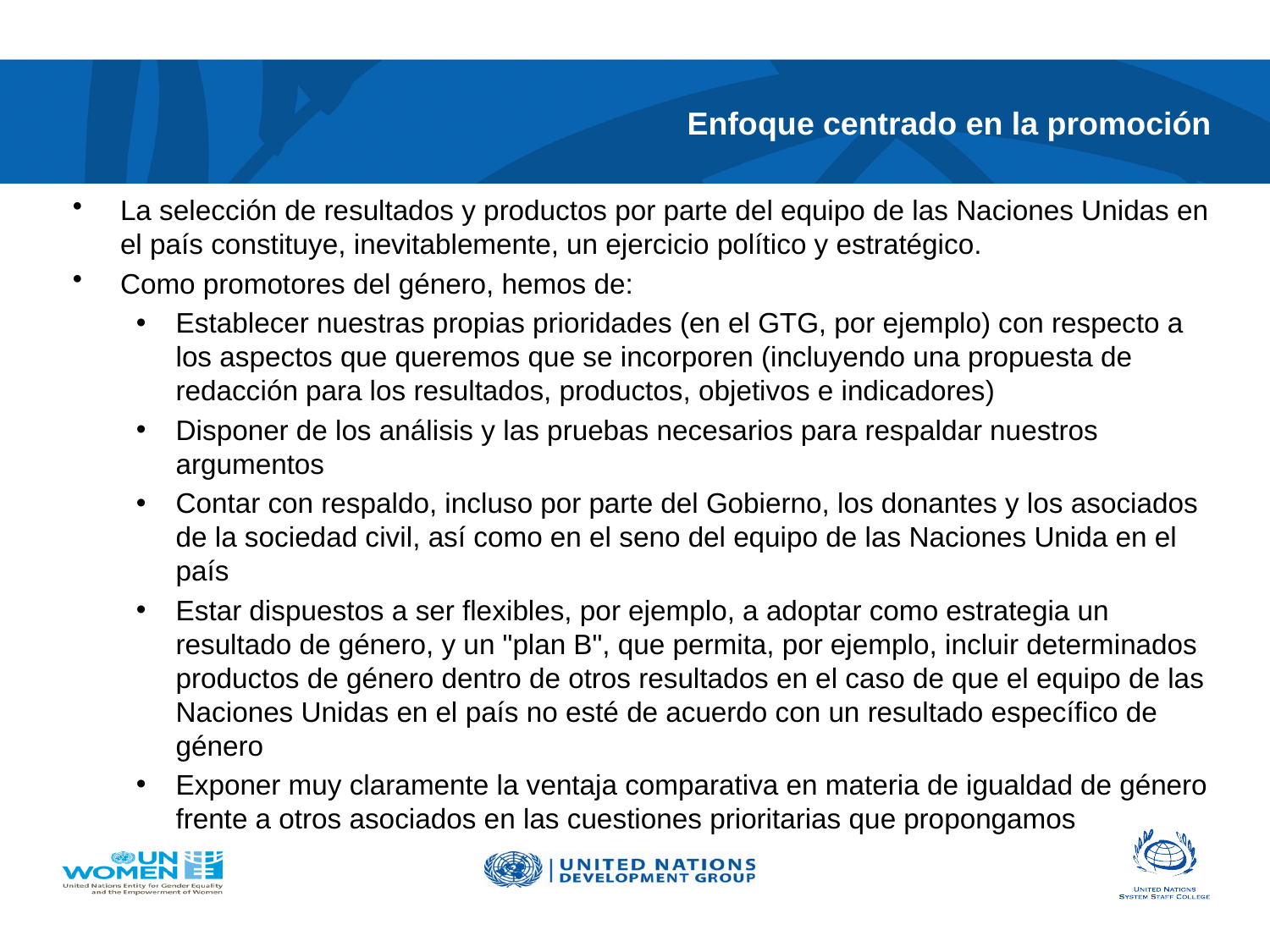

# Enfoque centrado en la promoción
La selección de resultados y productos por parte del equipo de las Naciones Unidas en el país constituye, inevitablemente, un ejercicio político y estratégico.
Como promotores del género, hemos de:
Establecer nuestras propias prioridades (en el GTG, por ejemplo) con respecto a los aspectos que queremos que se incorporen (incluyendo una propuesta de redacción para los resultados, productos, objetivos e indicadores)
Disponer de los análisis y las pruebas necesarios para respaldar nuestros argumentos
Contar con respaldo, incluso por parte del Gobierno, los donantes y los asociados de la sociedad civil, así como en el seno del equipo de las Naciones Unida en el país
Estar dispuestos a ser flexibles, por ejemplo, a adoptar como estrategia un resultado de género, y un "plan B", que permita, por ejemplo, incluir determinados productos de género dentro de otros resultados en el caso de que el equipo de las Naciones Unidas en el país no esté de acuerdo con un resultado específico de género
Exponer muy claramente la ventaja comparativa en materia de igualdad de género frente a otros asociados en las cuestiones prioritarias que propongamos